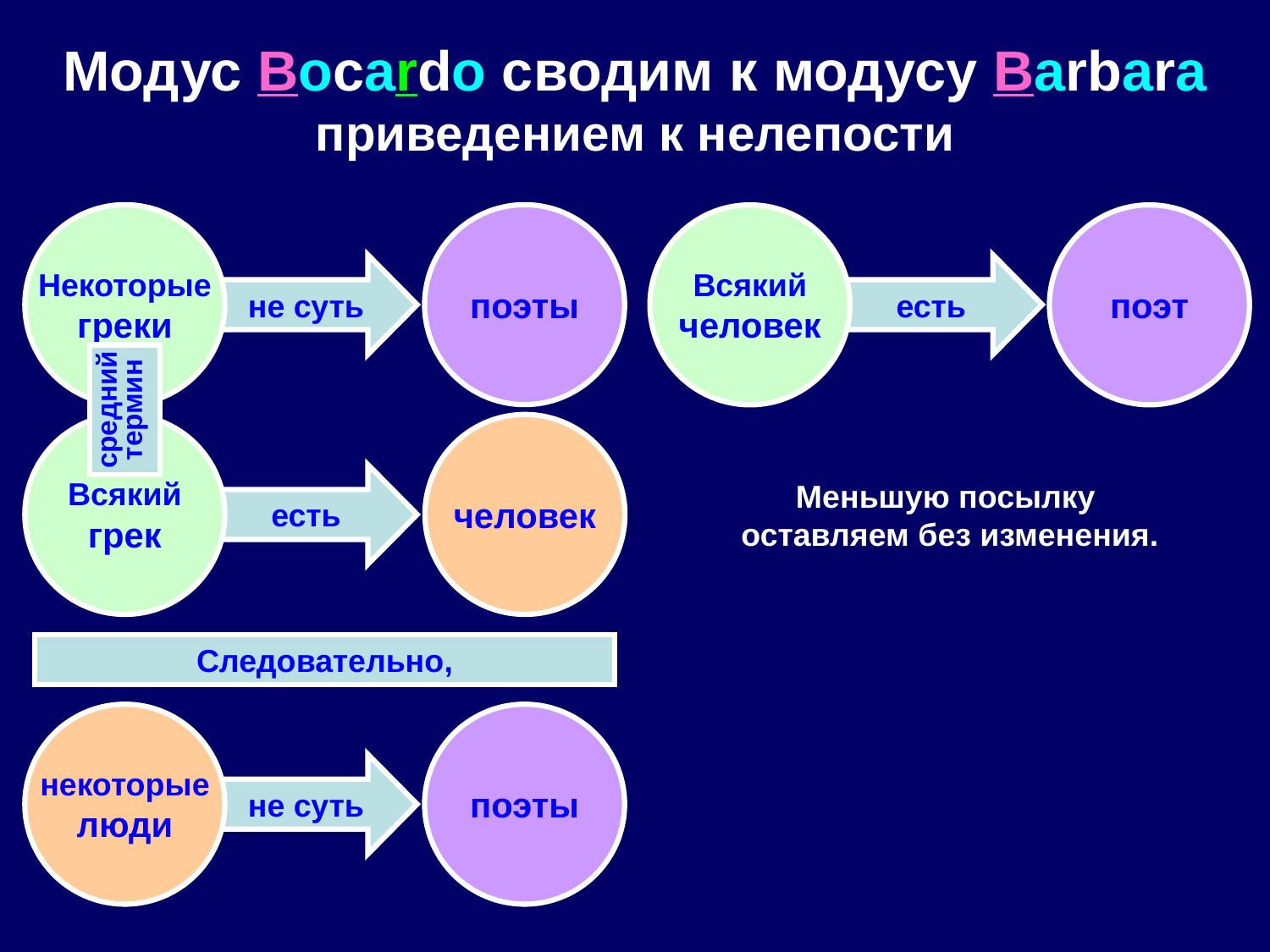

# Модус Bocardo сводим к модусу Barbara приведением к нелепости
Некоторые
греки
поэты
Всякий
человек
поэт
не суть
есть
средний
термин
Всякий
грек
человек
Меньшую посылку
оставляем без изменения.
есть
Следовательно,
некоторые
люди
поэты
не суть